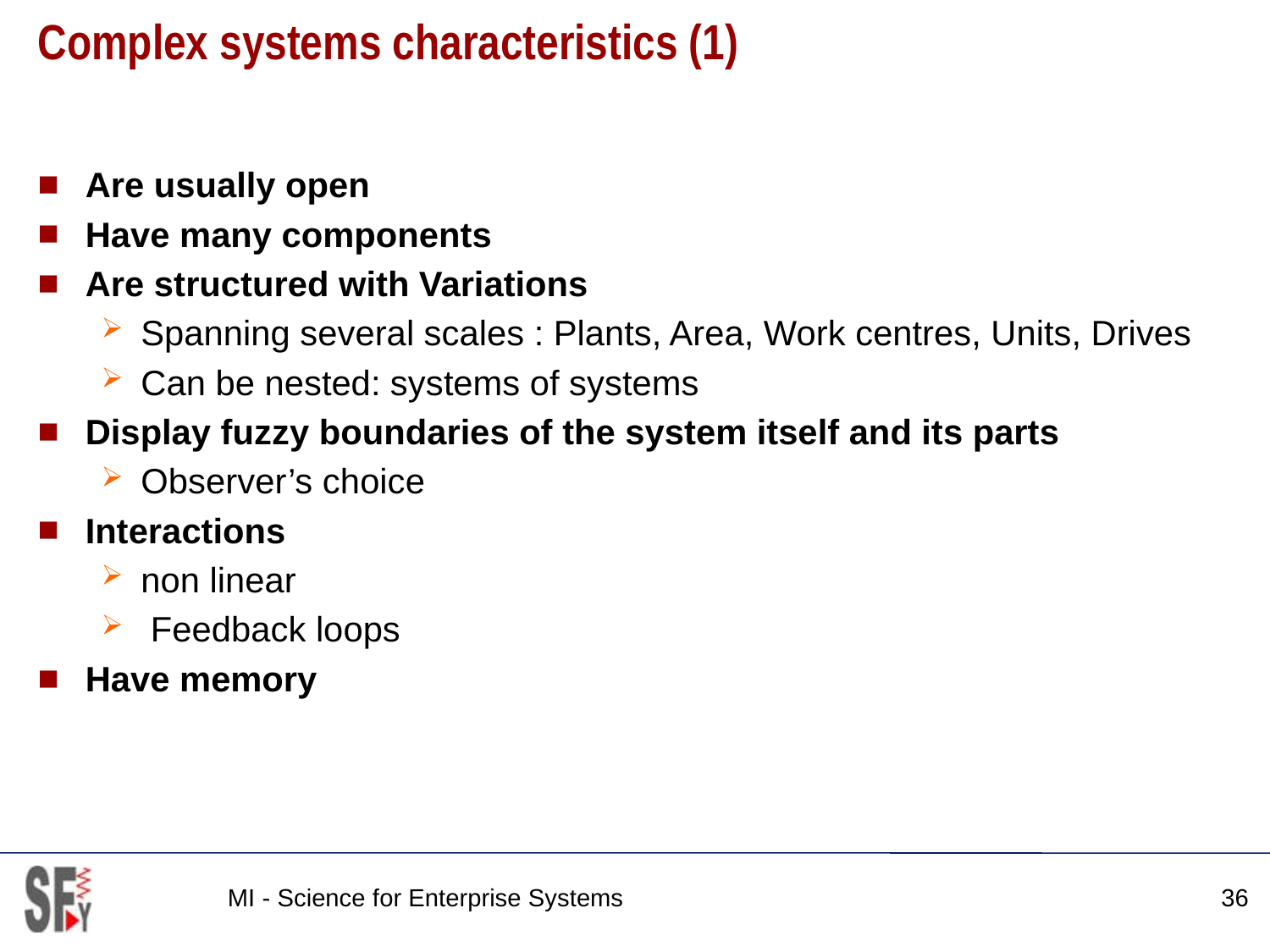

# Complex systems characteristics (1)
Are usually open
Have many components
Are structured with Variations
Spanning several scales : Plants, Area, Work centres, Units, Drives
Can be nested: systems of systems
Display fuzzy boundaries of the system itself and its parts
Observer’s choice
Interactions
non linear
 Feedback loops
Have memory

MI - Science for Enterprise Systems
36